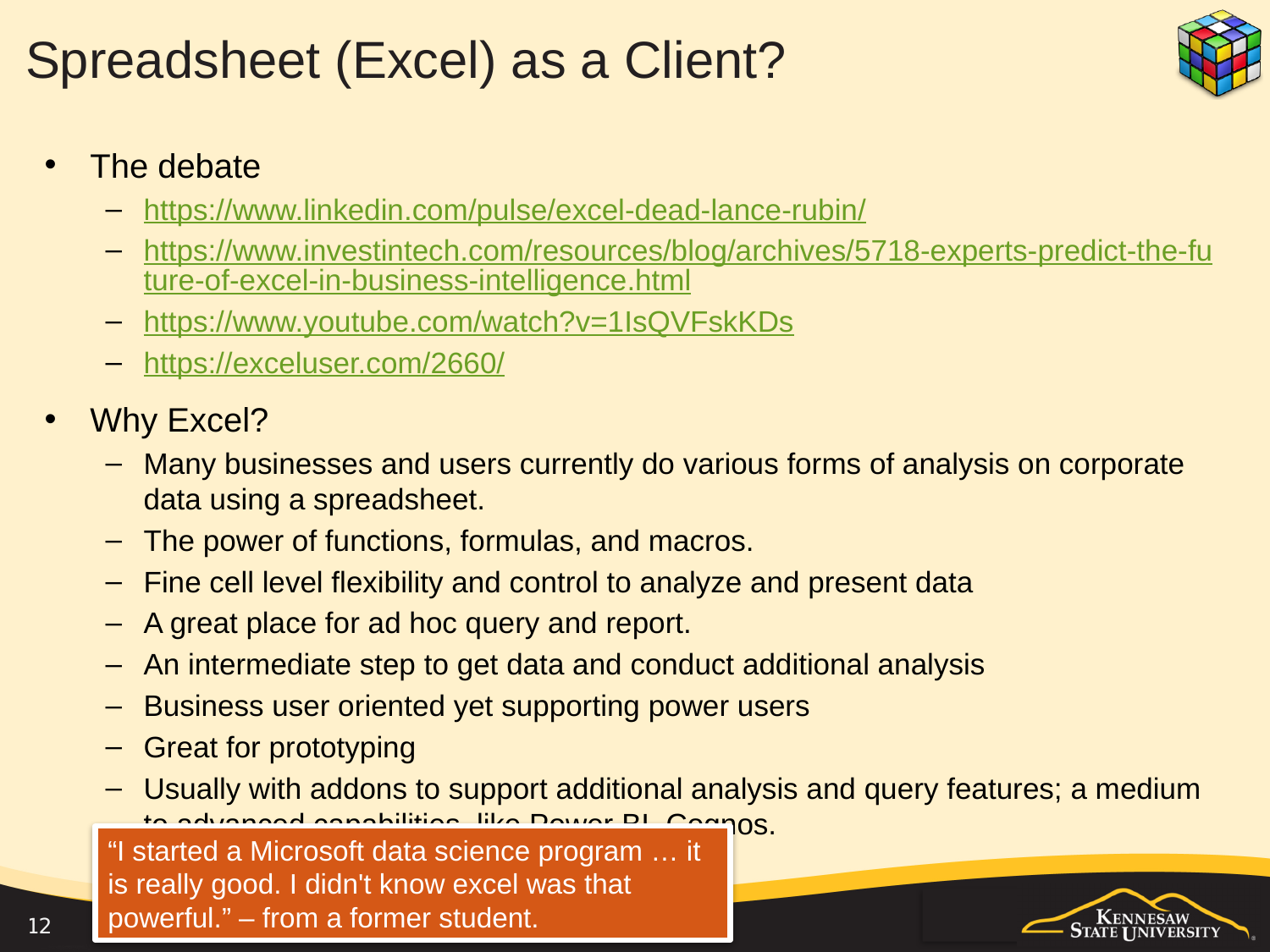

# Spreadsheet (Excel) as a Client?
The debate
https://www.linkedin.com/pulse/excel-dead-lance-rubin/
https://www.investintech.com/resources/blog/archives/5718-experts-predict-the-future-of-excel-in-business-intelligence.html
https://www.youtube.com/watch?v=1IsQVFskKDs
https://exceluser.com/2660/
Why Excel?
Many businesses and users currently do various forms of analysis on corporate data using a spreadsheet.
The power of functions, formulas, and macros.
Fine cell level flexibility and control to analyze and present data
A great place for ad hoc query and report.
An intermediate step to get data and conduct additional analysis
Business user oriented yet supporting power users
Great for prototyping
Usually with addons to support additional analysis and query features; a medium to advanced capabilities, like Power BI, Cognos.
“I started a Microsoft data science program … it is really good. I didn't know excel was that powerful.” – from a former student.
12